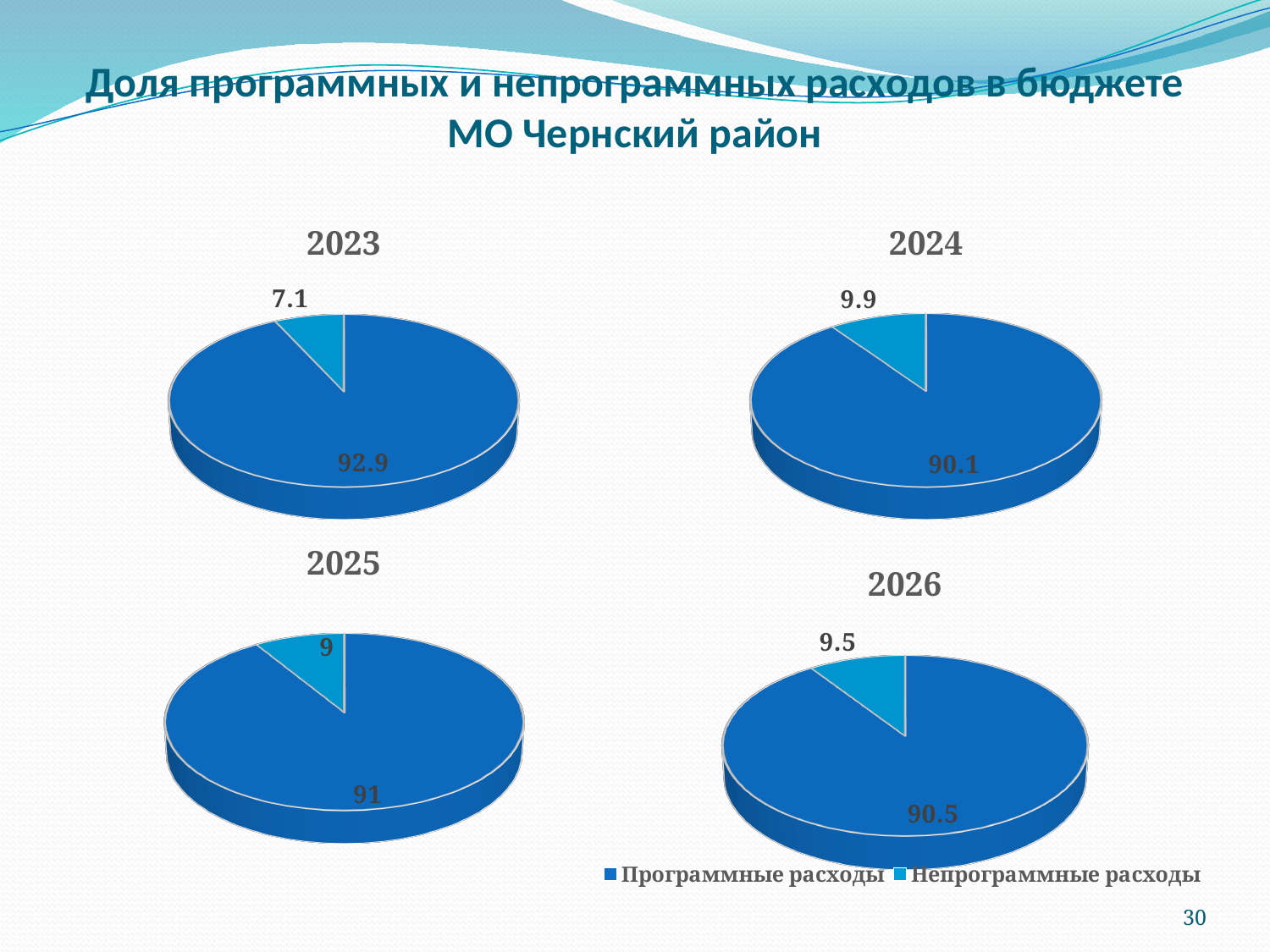

# Доля программных и непрограммных расходов в бюджете МО Чернский район

[unsupported chart]

[unsupported chart]

[unsupported chart]

[unsupported chart]

30